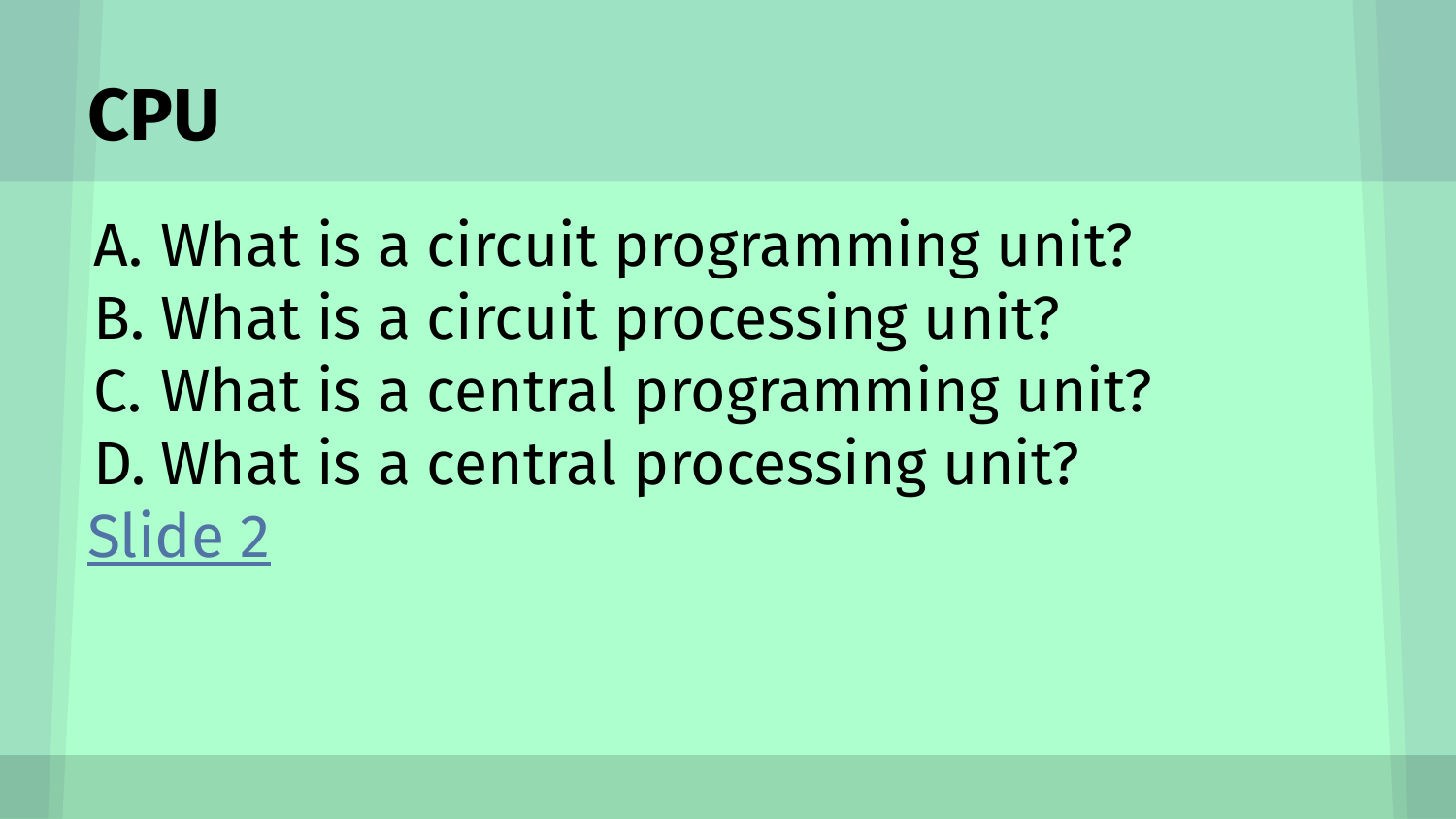

# CPU
What is a circuit programming unit?
What is a circuit processing unit?
What is a central programming unit?
What is a central processing unit?
Slide 2